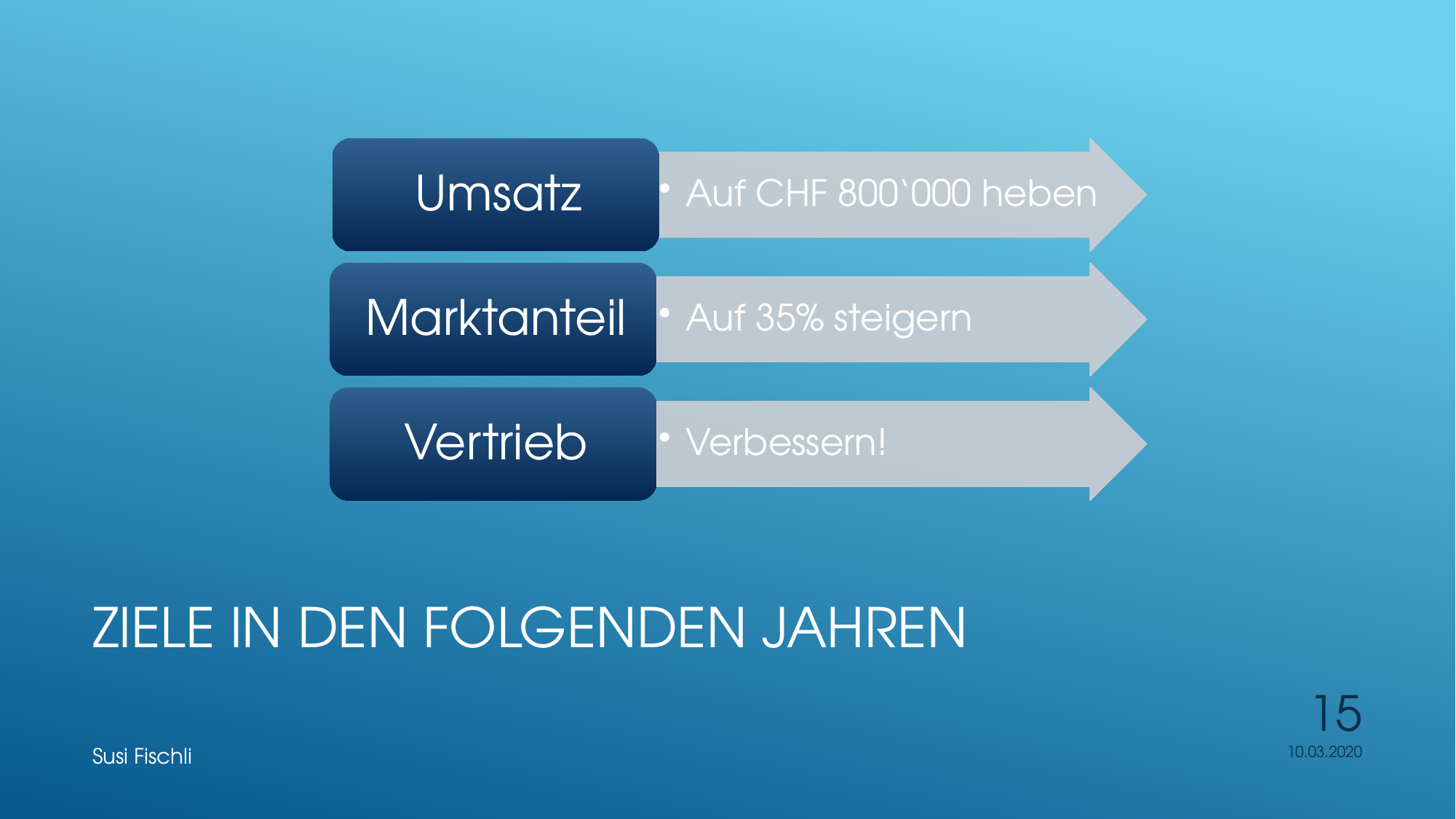

Auf CHF 800‘000 heben
Umsatz
Auf 35% steigern
Marktanteil
Verbessern!
Vertrieb
# Ziele in den folgenden Jahren
15
Susi Fischli
10.03.2020